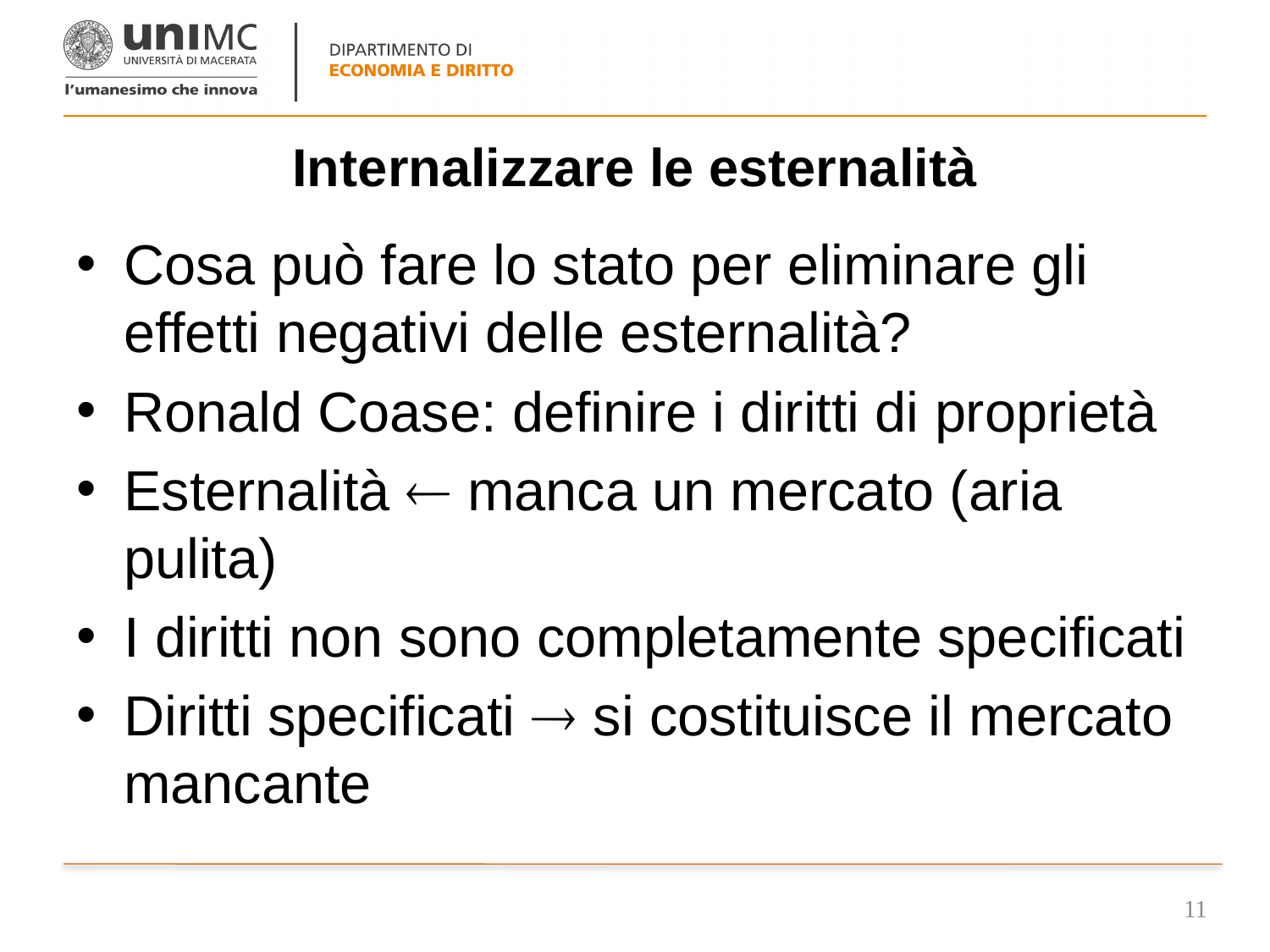

# Internalizzare le esternalità
Cosa può fare lo stato per eliminare gli effetti negativi delle esternalità?
Ronald Coase: definire i diritti di proprietà
Esternalità ← manca un mercato (aria pulita)
I diritti non sono completamente specificati
Diritti specificati → si costituisce il mercato mancante
11